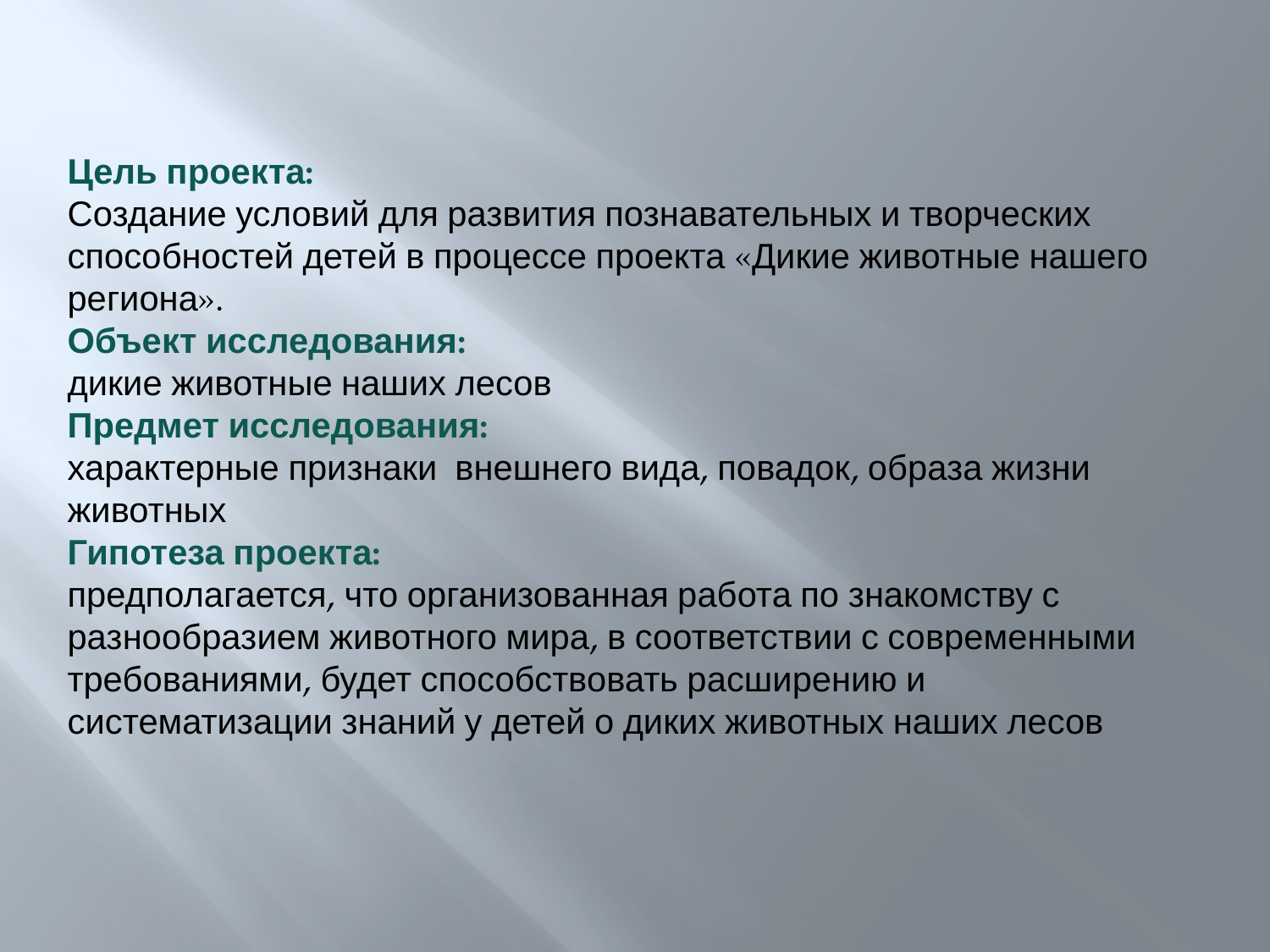

Цель проекта:
Создание условий для развития познавательных и творческих способностей детей в процессе проекта «Дикие животные нашего региона».
Объект исследования:
дикие животные наших лесов
Предмет исследования:
характерные признаки  внешнего вида, повадок, образа жизни животных
Гипотеза проекта:
предполагается, что организованная работа по знакомству с разнообразием животного мира, в соответствии с современными требованиями, будет способствовать расширению и систематизации знаний у детей о диких животных наших лесов